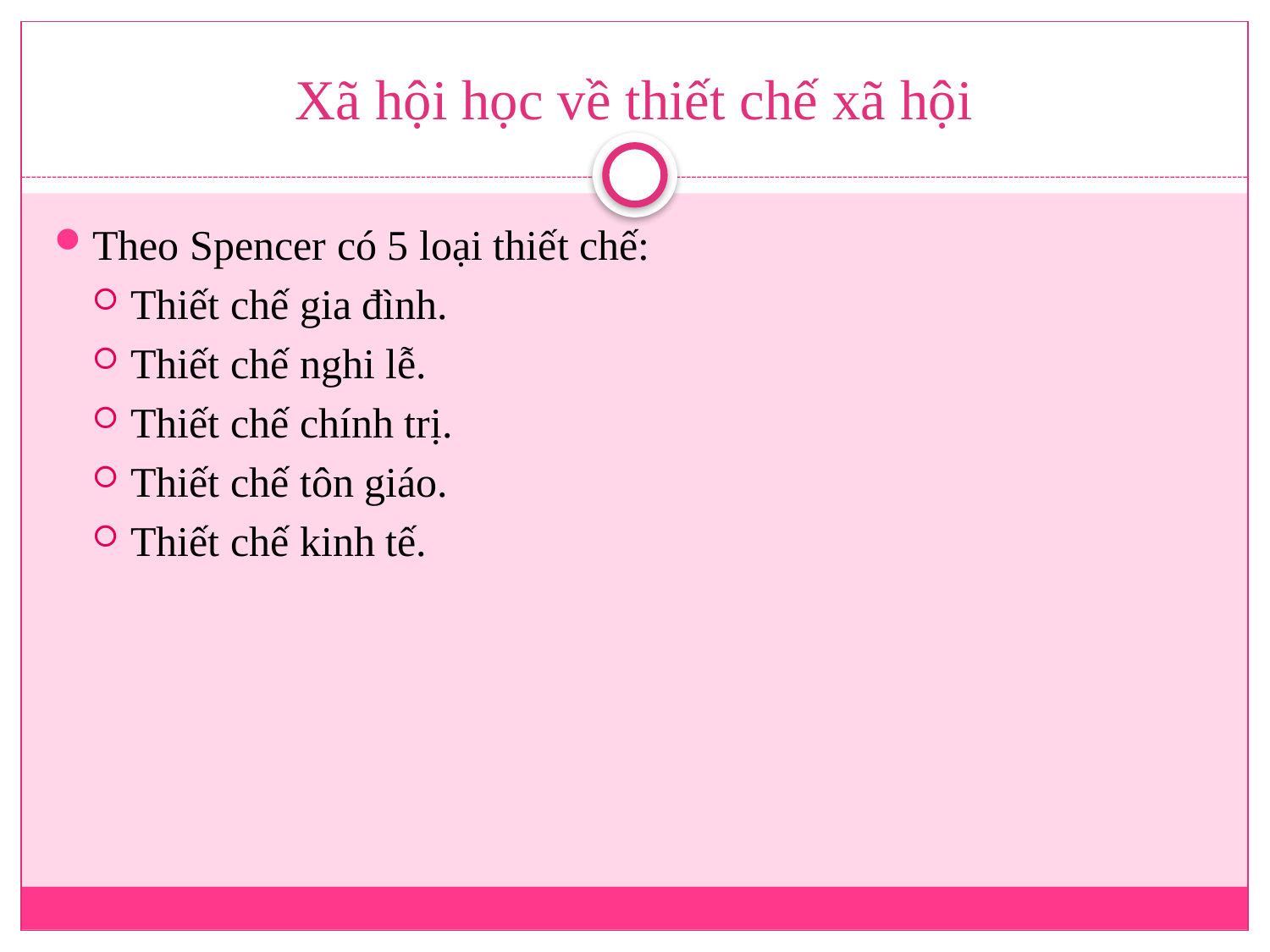

# Xã hội học về thiết chế xã hội
Theo Spencer có 5 loại thiết chế:
Thiết chế gia đình.
Thiết chế nghi lễ.
Thiết chế chính trị.
Thiết chế tôn giáo.
Thiết chế kinh tế.